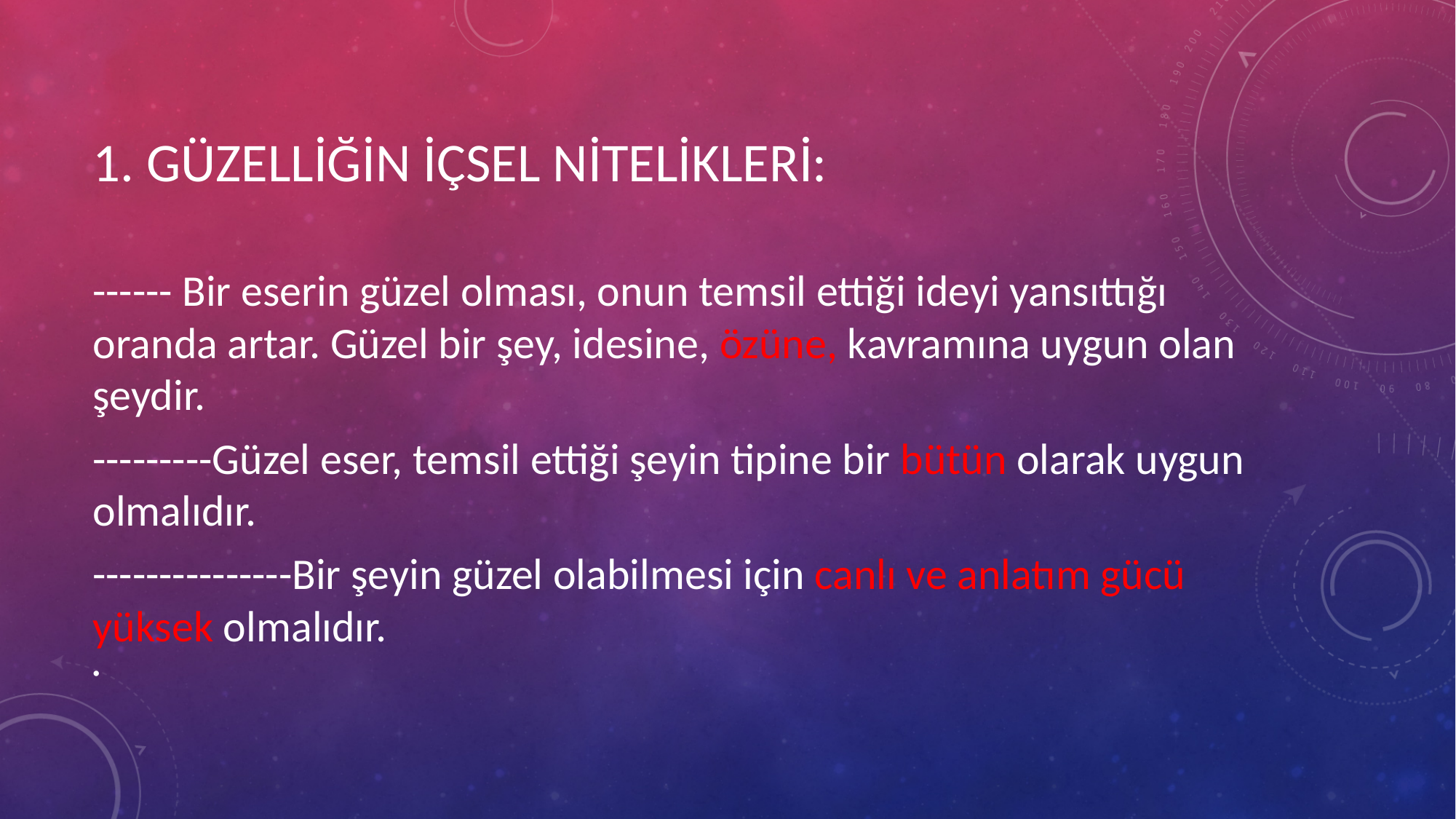

# 1. Güzelliğin İçsel Nitelikleri:
------ Bir eserin güzel olması, onun temsil ettiği ideyi yansıttığı oranda artar. Güzel bir şey, idesine, özüne, kavramına uygun olan şeydir.
---------Güzel eser, temsil ettiği şeyin tipine bir bütün olarak uygun olmalıdır.
---------------Bir şeyin güzel olabilmesi için canlı ve anlatım gücü yüksek olmalıdır.